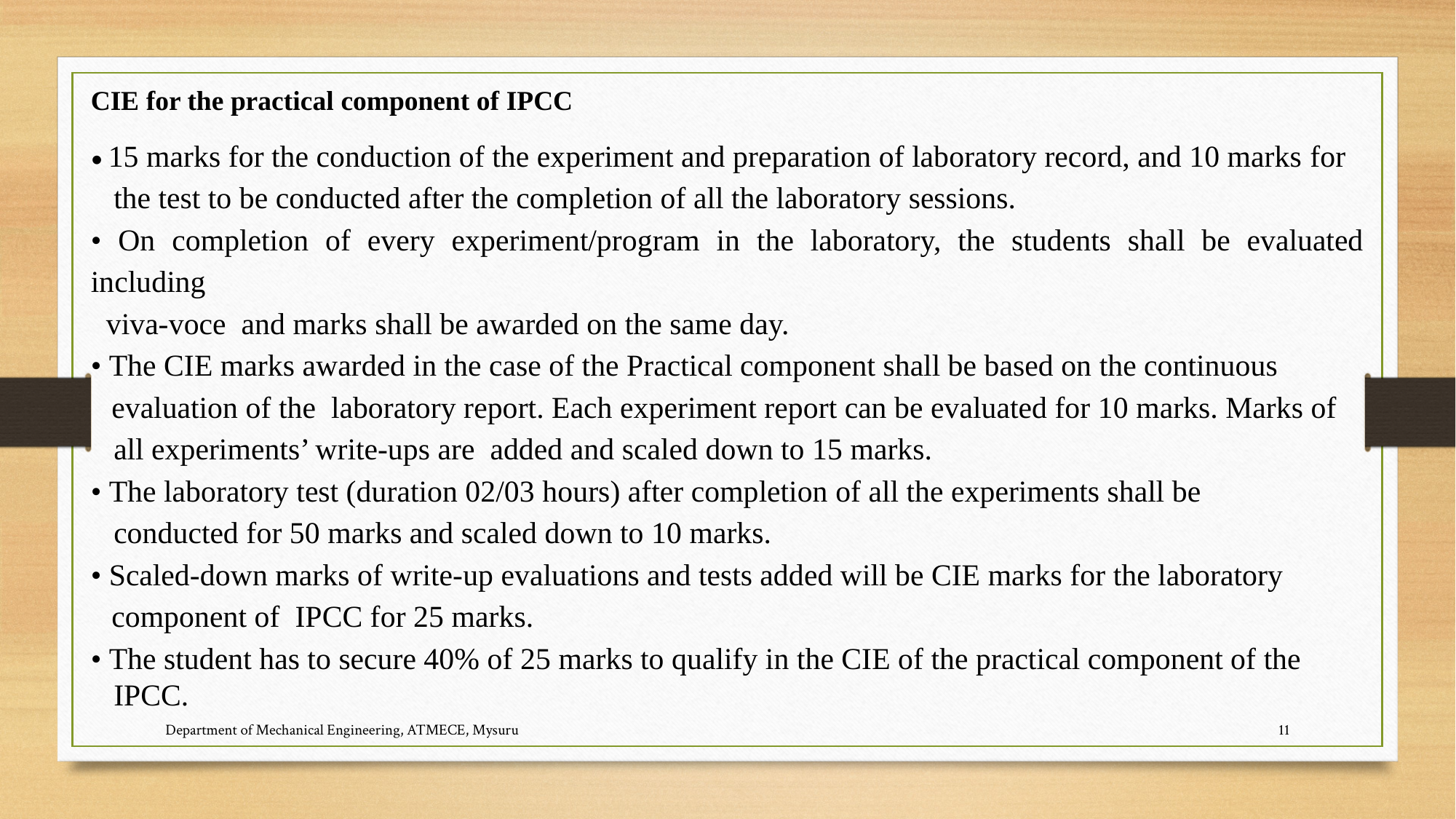

CIE for the practical component of IPCC
• 15 marks for the conduction of the experiment and preparation of laboratory record, and 10 marks for
   the test to be conducted after the completion of all the laboratory sessions.
• On completion of every experiment/program in the laboratory, the students shall be evaluated including
  viva-voce  and marks shall be awarded on the same day.
• The CIE marks awarded in the case of the Practical component shall be based on the continuous
   evaluation of the  laboratory report. Each experiment report can be evaluated for 10 marks. Marks of
   all experiments’ write-ups are  added and scaled down to 15 marks.
• The laboratory test (duration 02/03 hours) after completion of all the experiments shall be
   conducted for 50 marks and scaled down to 10 marks.
• Scaled-down marks of write-up evaluations and tests added will be CIE marks for the laboratory
   component of  IPCC for 25 marks.
• The student has to secure 40% of 25 marks to qualify in the CIE of the practical component of the
   IPCC.
Department of Mechanical Engineering, ATMECE, Mysuru
11